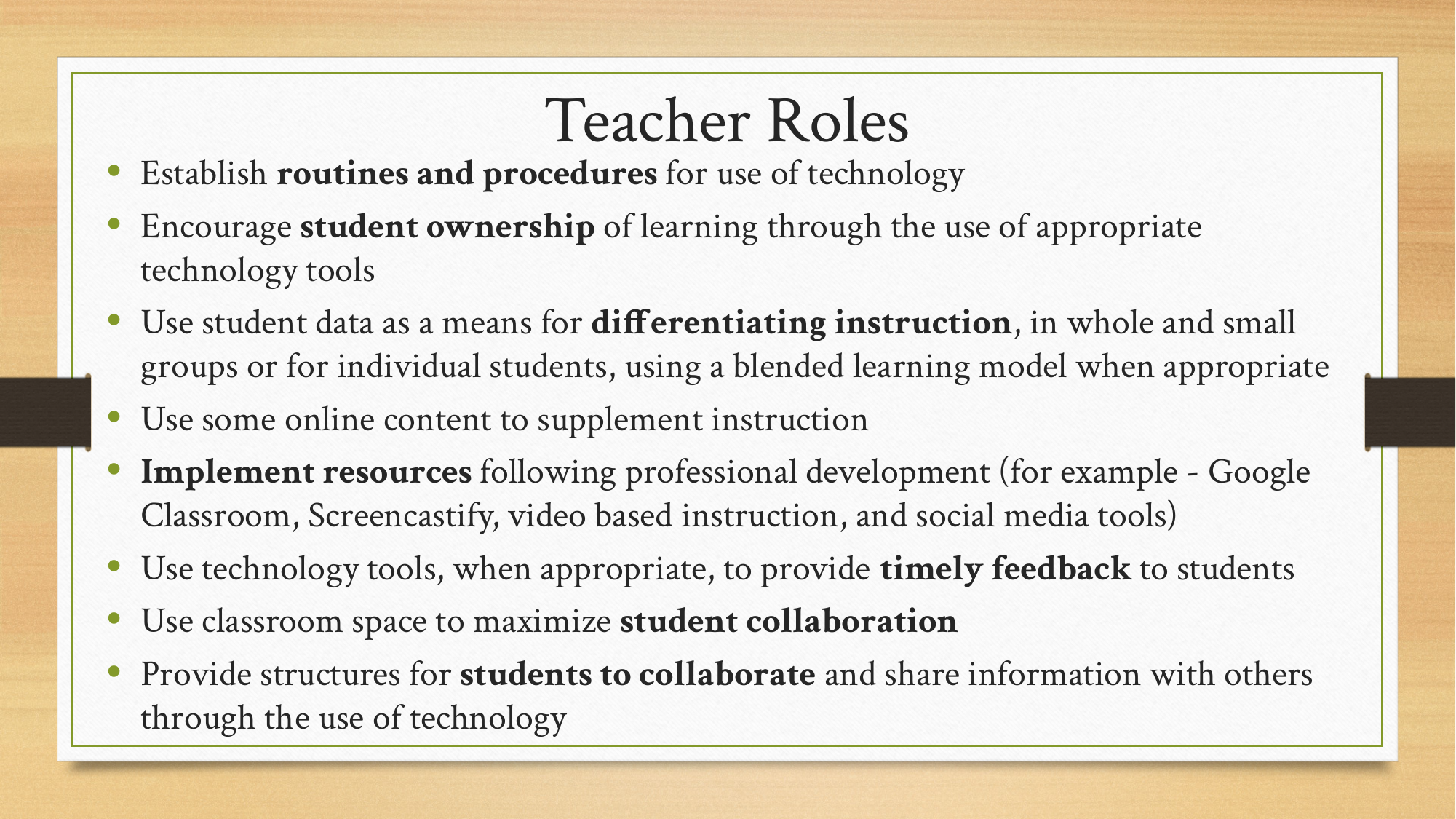

# Teacher Roles

Establish routines and procedures for use of technology
Encourage student ownership of learning through the use of appropriate technology tools
Use student data as a means for differentiating instruction, in whole and small groups or for individual students, using a blended learning model when appropriate
Use some online content to supplement instruction
Implement resources following professional development (for example - Google Classroom, Screencastify, video based instruction, and social media tools)
Use technology tools, when appropriate, to provide timely feedback to students
Use classroom space to maximize student collaboration
Provide structures for students to collaborate and share information with others through the use of technology